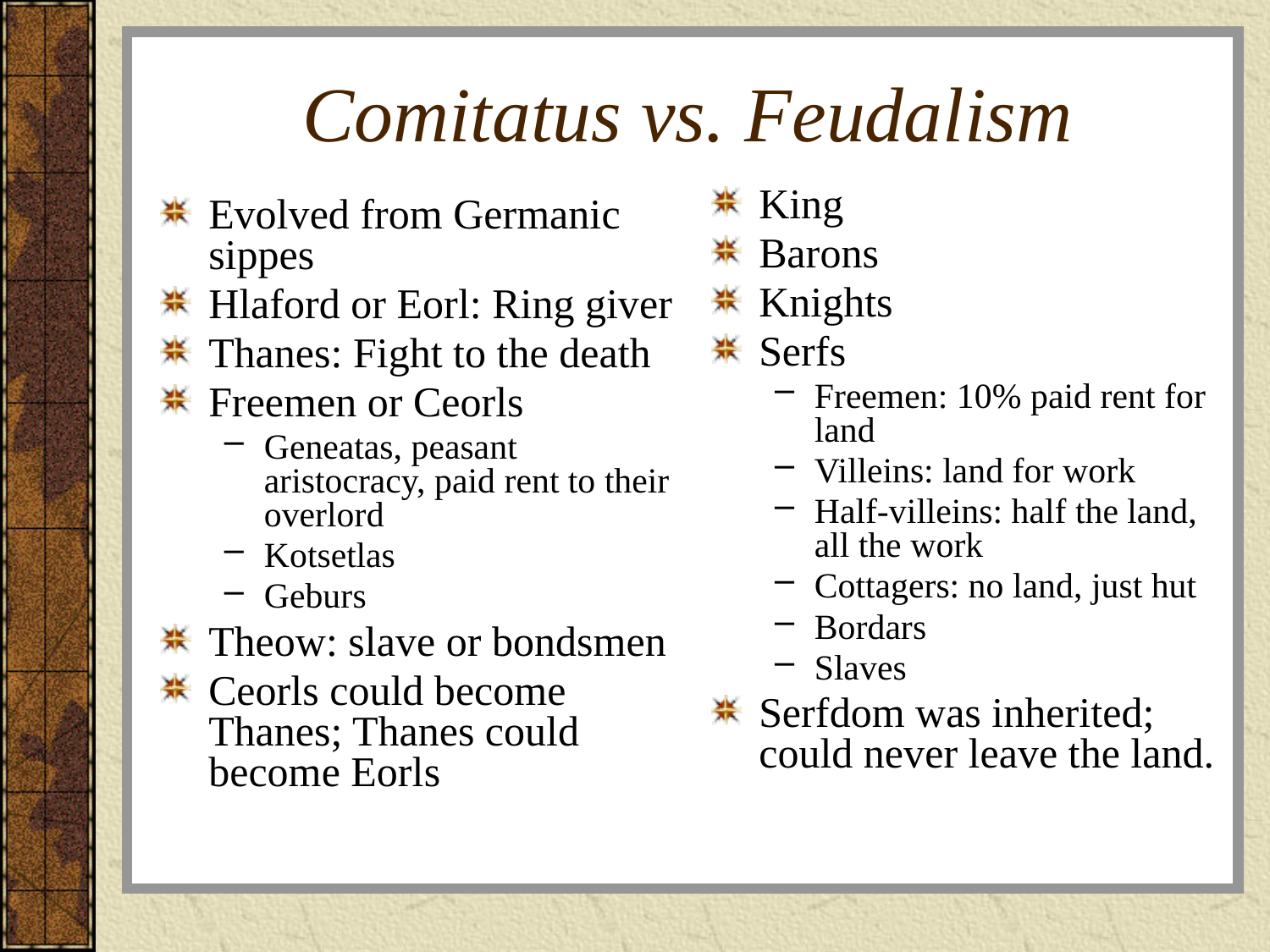

# Comitatus vs. Feudalism
King
Barons
Knights
Serfs
Freemen: 10% paid rent for land
Villeins: land for work
Half-villeins: half the land, all the work
Cottagers: no land, just hut
Bordars
Slaves
Serfdom was inherited; could never leave the land.
Evolved from Germanic sippes
Hlaford or Eorl: Ring giver
Thanes: Fight to the death
Freemen or Ceorls
Geneatas, peasant aristocracy, paid rent to their overlord
Kotsetlas
Geburs
Theow: slave or bondsmen
Ceorls could become Thanes; Thanes could become Eorls